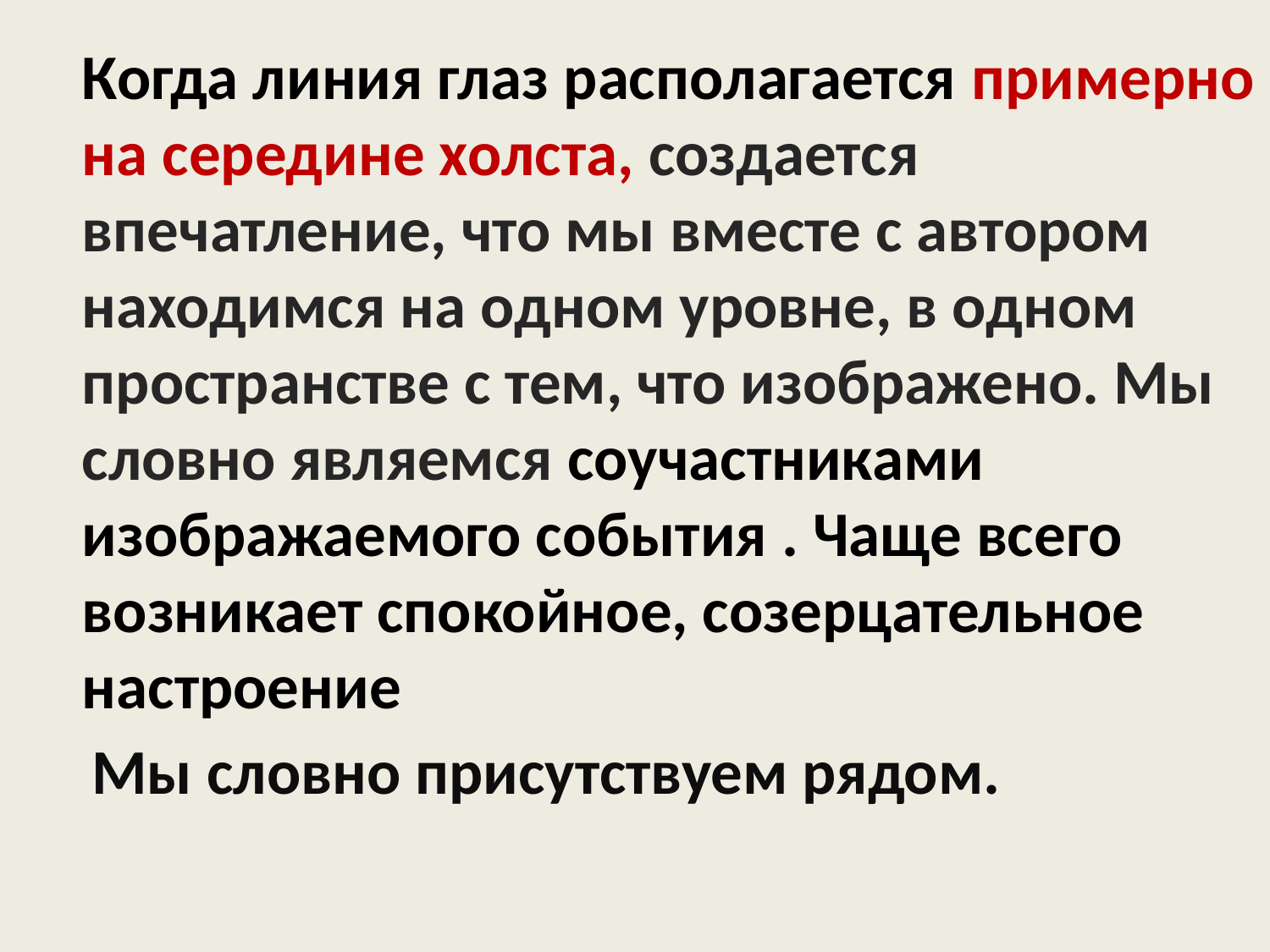

Когда линия глаз располагается примерно на середине холста, создается впечатление, что мы вместе с автором находимся на одном уровне, в одном пространстве с тем, что изображено. Мы словно являемся соучастниками изображаемого события . Чаще всего возникает спокойное, созерцательное настроение
Мы словно присутствуем рядом.